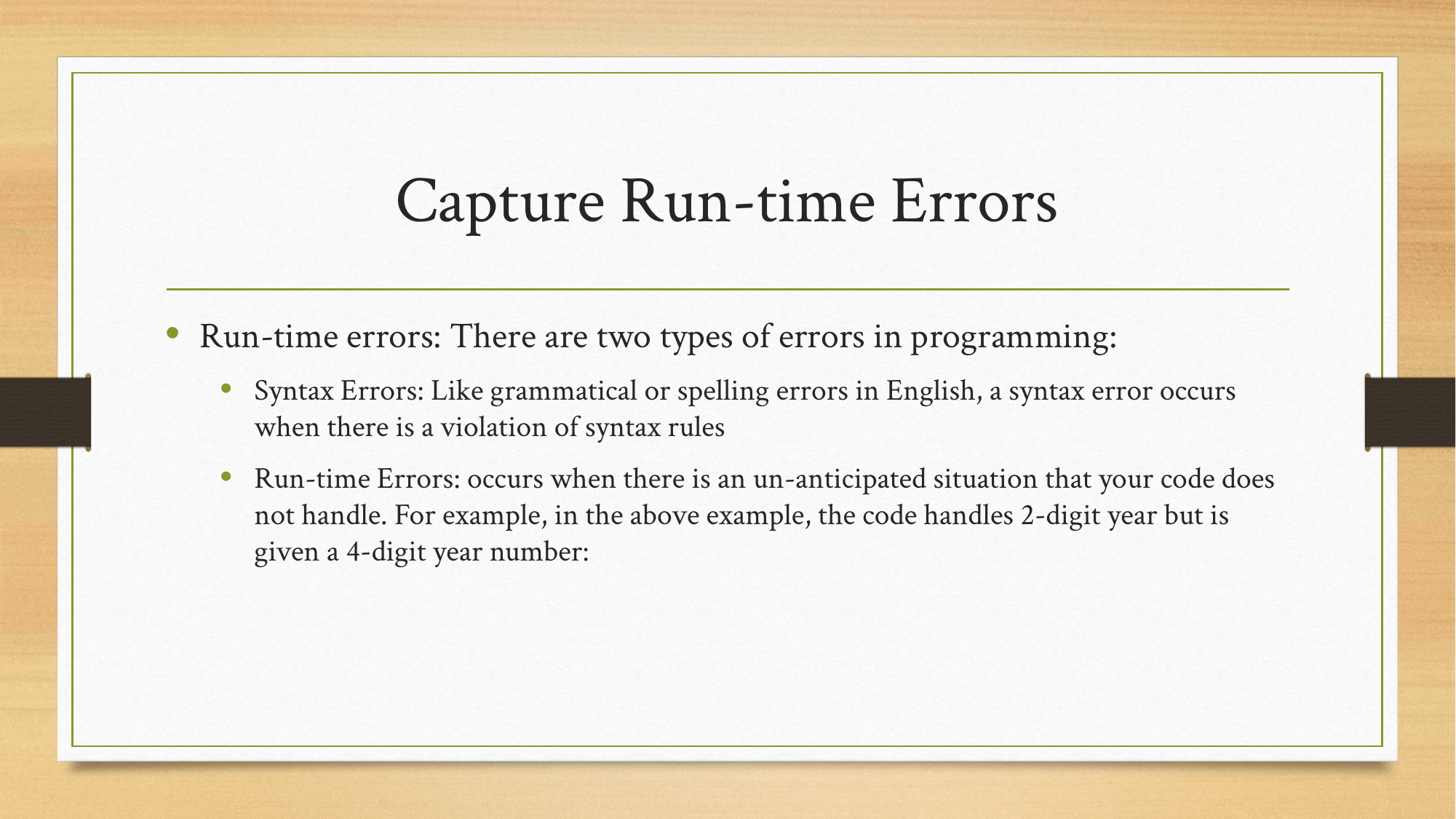

# Capture Run-time Errors
Run-time errors: There are two types of errors in programming:
Syntax Errors: Like grammatical or spelling errors in English, a syntax error occurs when there is a violation of syntax rules
Run-time Errors: occurs when there is an un-anticipated situation that your code does not handle. For example, in the above example, the code handles 2-digit year but is given a 4-digit year number: